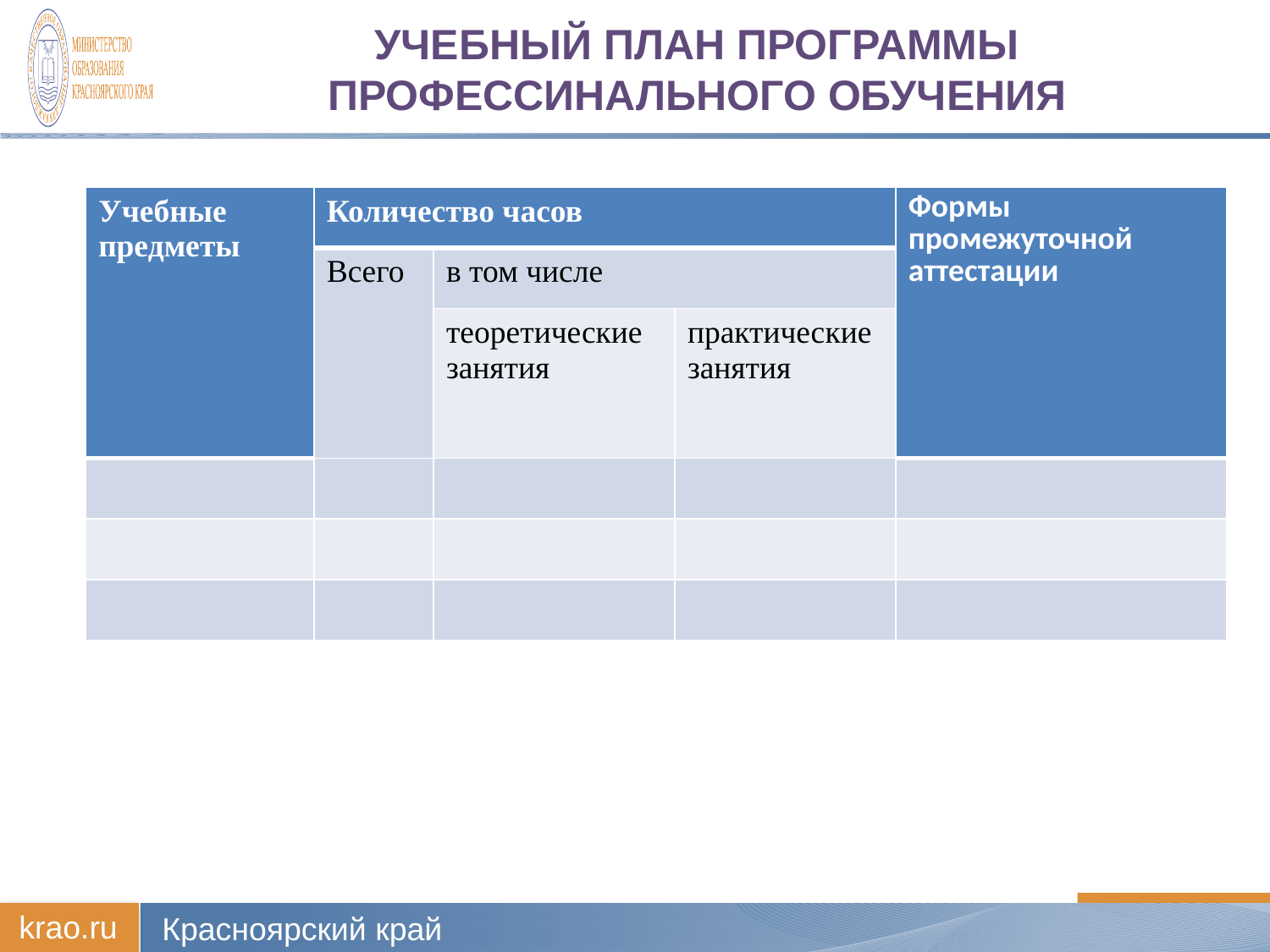

# Учебный план ПРОГРАММЫ ПРОФЕССИНАЛЬНОГО ОБУЧЕНИЯ
| Учебные предметы | Количество часов |  |  | Формы промежуточной аттестации |
| --- | --- | --- | --- | --- |
|  | Всего | в том числе |  |  |
|  |  | теоретические занятия | практические занятия |  |
|  |  |  |  |  |
|  |  |  |  |  |
|  |  |  |  |  |